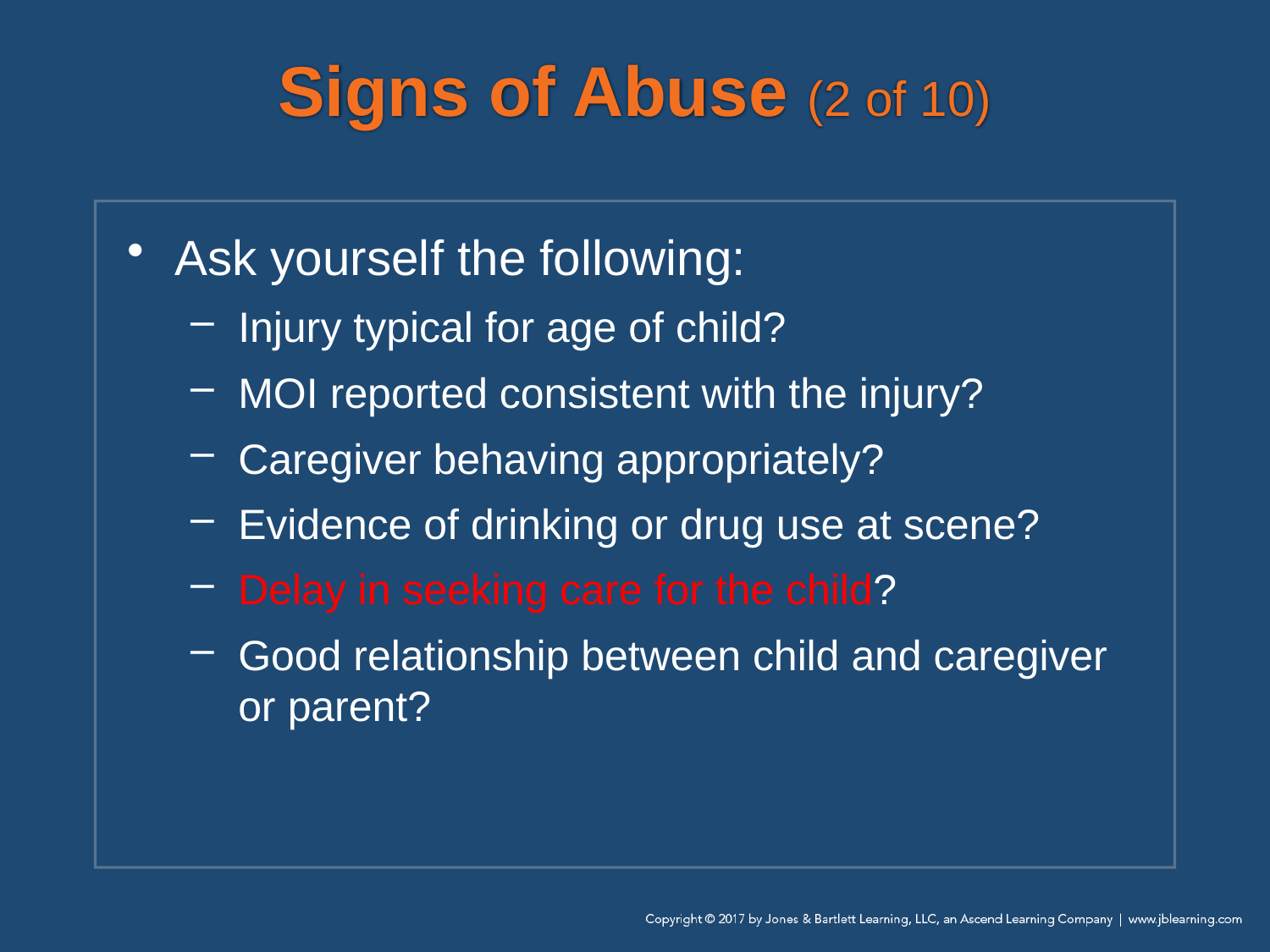

# Signs of Abuse (2 of 10)
Ask yourself the following:
Injury typical for age of child?
MOI reported consistent with the injury?
Caregiver behaving appropriately?
Evidence of drinking or drug use at scene?
Delay in seeking care for the child?
Good relationship between child and caregiver or parent?